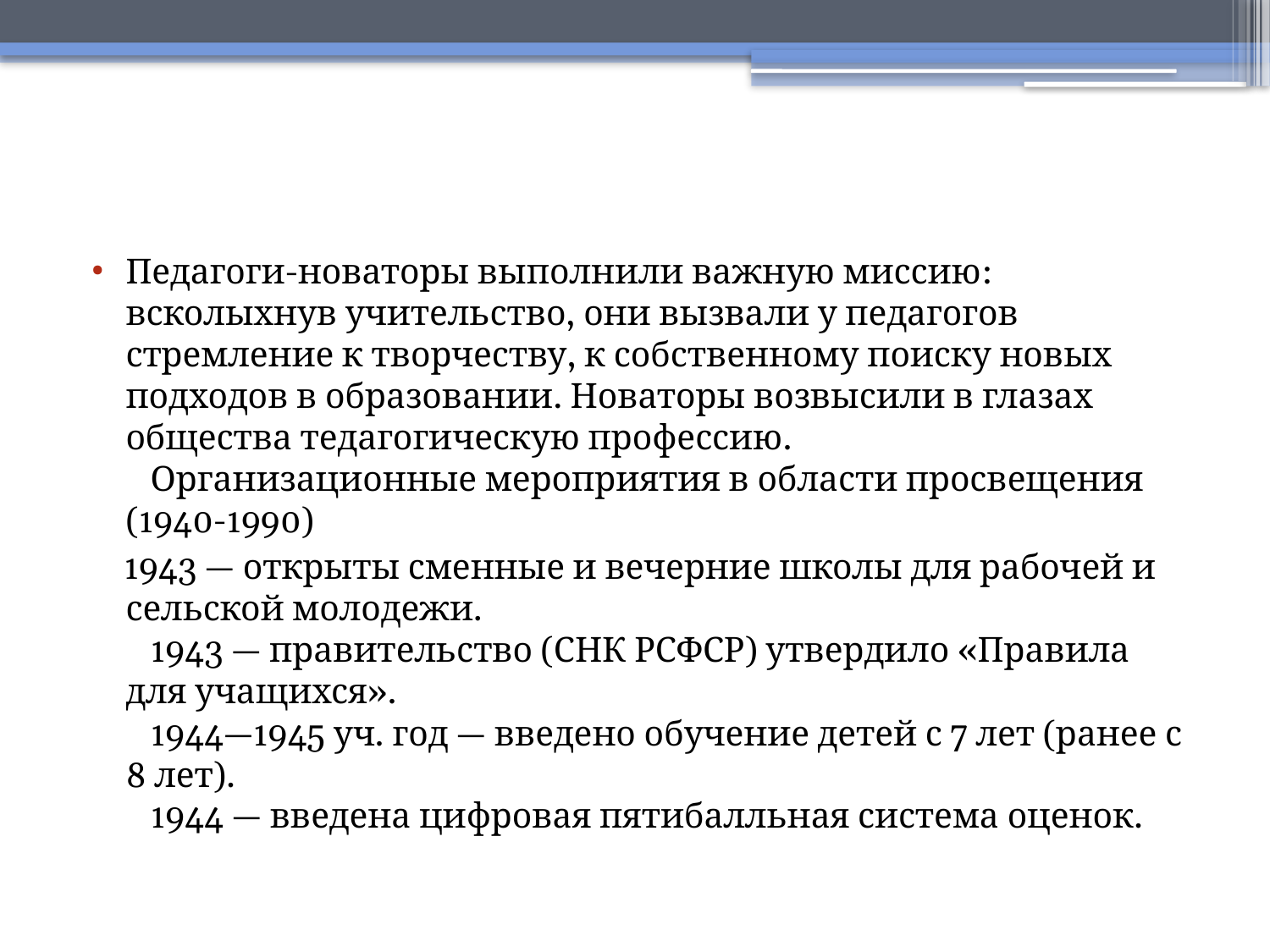

Педагоги-новаторы выполнили важную миссию: всколыхнув учительство, они вызвали у педагогов стремление к творчеству, к собственному поиску новых подходов в образовании. Новаторы возвысили в глазах общества тедагогическую профессию.
   Организационные мероприятия в области просвещения (1940-1990)
    1943 — открыты сменные и вечерние школы для рабочей и сельской молодежи.
   1943 — правительство (СНК РСФСР) утвердило «Правила для учащихся».
   1944—1945 уч. год — введено обучение детей с 7 лет (ранее с 8 лет).
   1944 — введена цифровая пятибалльная система оценок.